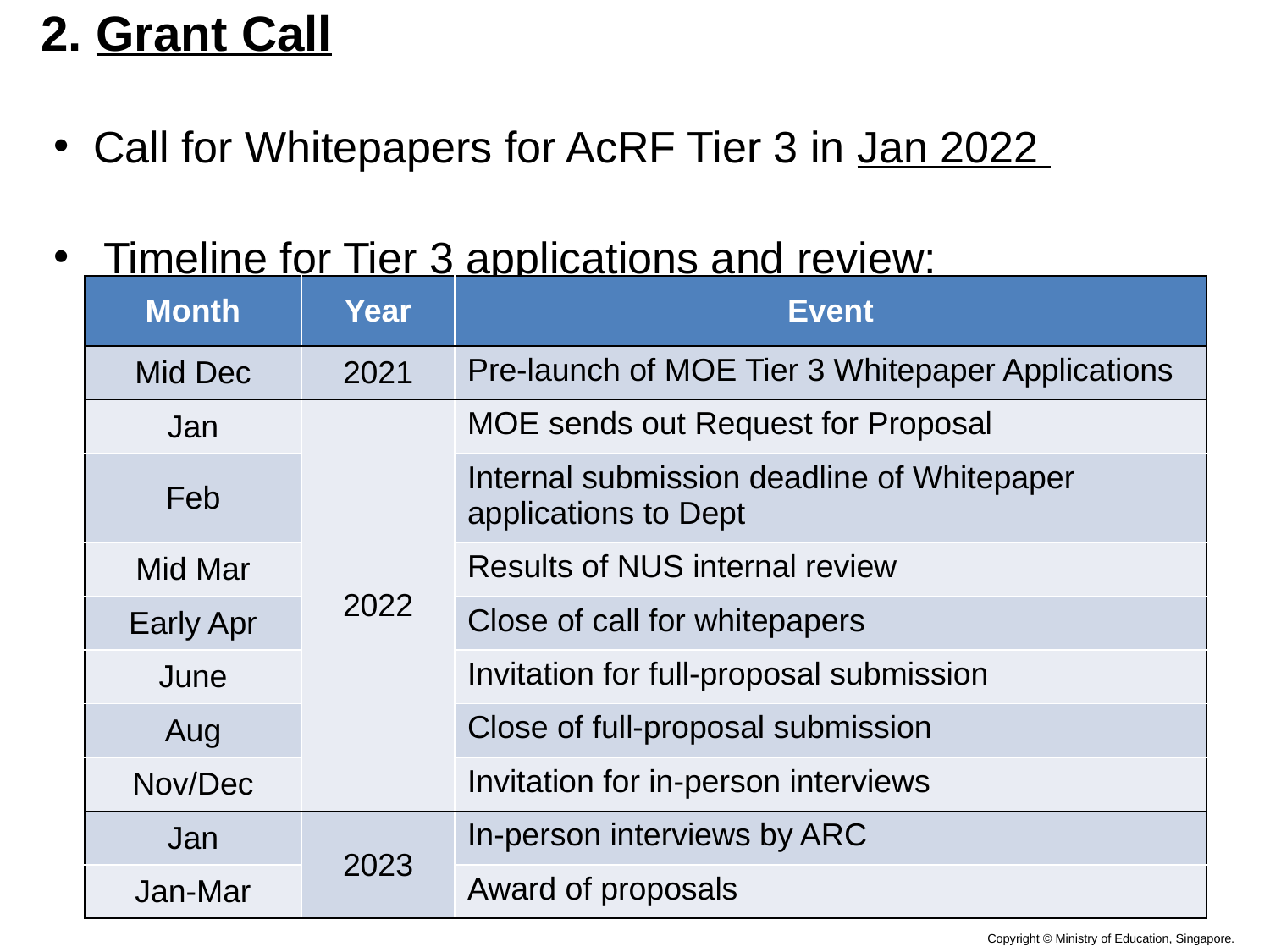

2. Grant Call
Call for Whitepapers for AcRF Tier 3 in Jan 2022

Timeline for Tier 3 applications and review:

| Month | Year | Event |
| --- | --- | --- |
| Mid Dec | 2021 | Pre-launch of MOE Tier 3 Whitepaper Applications |
| Jan | 2022 | MOE sends out Request for Proposal |
| Feb |  | Internal submission deadline of Whitepaper applications to Dept |
| Mid Mar |  | Results of NUS internal review |
| Early Apr |  | Close of call for whitepapers |
| June |  | Invitation for full-proposal submission |
| Aug |  | Close of full-proposal submission |
| Nov/Dec |  | Invitation for in-person interviews |
| Jan | 2023 | In-person interviews by ARC |
| Jan-Mar |  | Award of proposals |
2